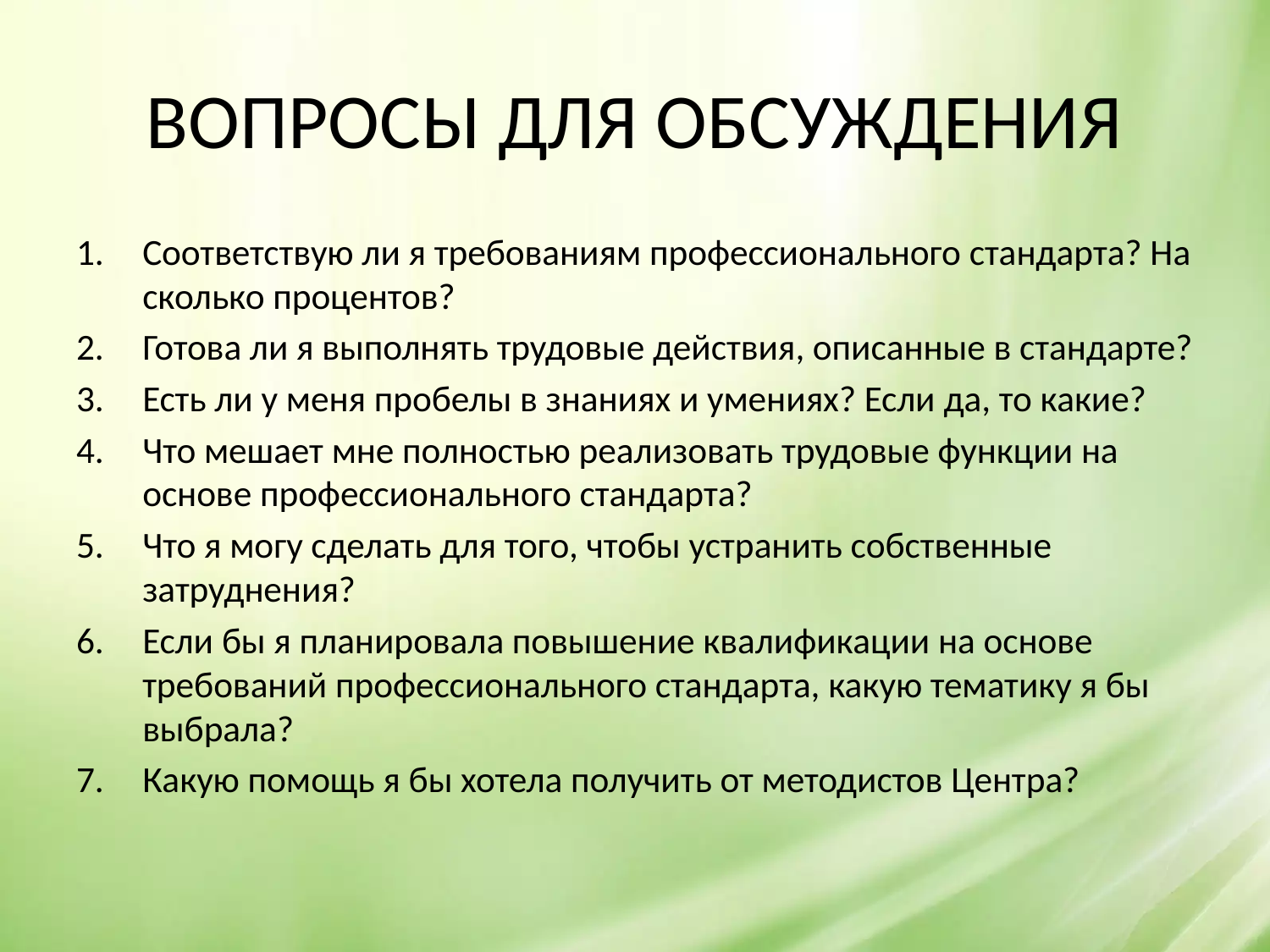

# ВОПРОСЫ ДЛЯ ОБСУЖДЕНИЯ
Соответствую ли я требованиям профессионального стандарта? На сколько процентов?
Готова ли я выполнять трудовые действия, описанные в стандарте?
Есть ли у меня пробелы в знаниях и умениях? Если да, то какие?
Что мешает мне полностью реализовать трудовые функции на основе профессионального стандарта?
Что я могу сделать для того, чтобы устранить собственные затруднения?
Если бы я планировала повышение квалификации на основе требований профессионального стандарта, какую тематику я бы выбрала?
Какую помощь я бы хотела получить от методистов Центра?